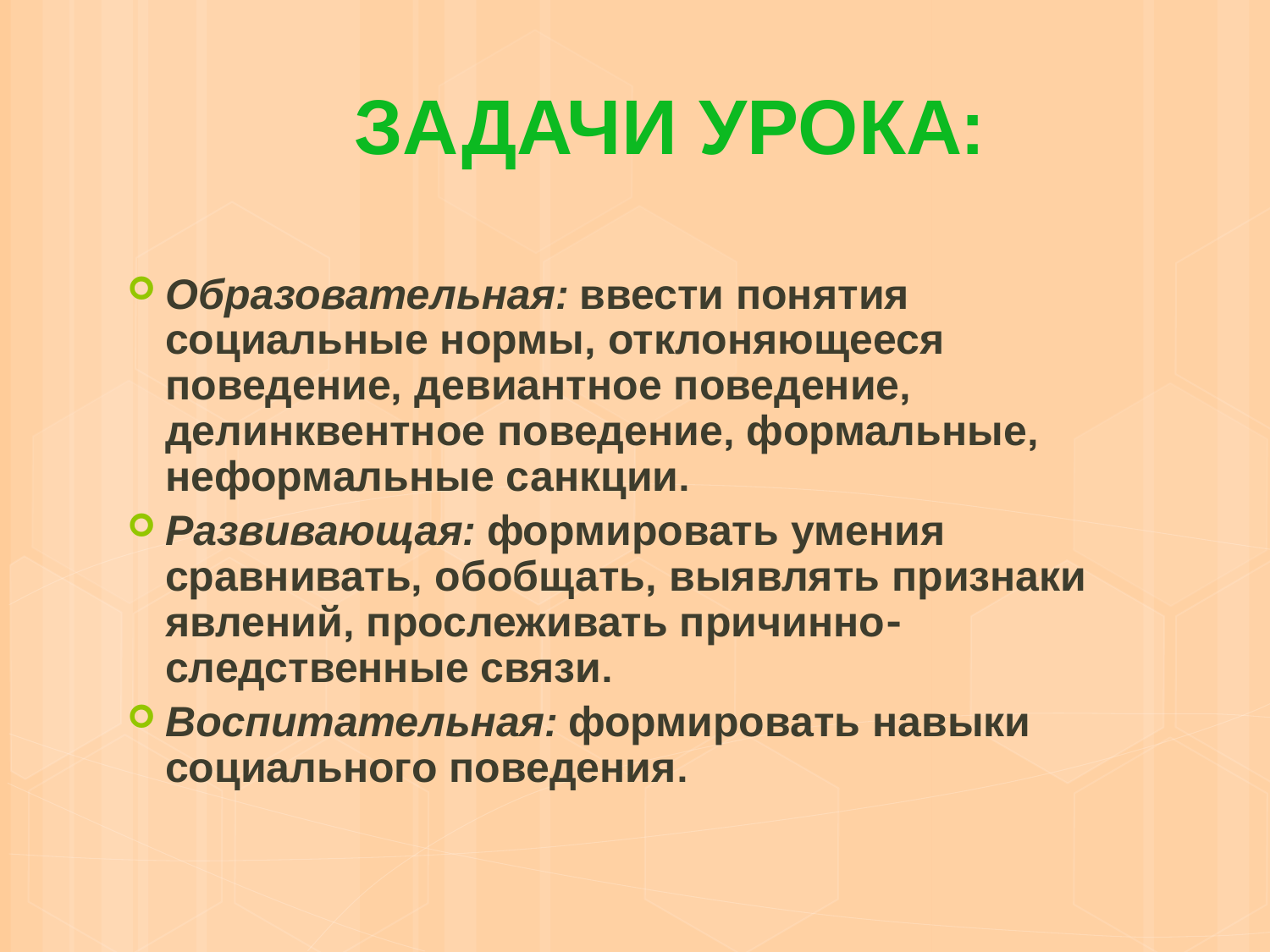

# ЗАДАЧИ УРОКА:
Образовательная: ввести понятия социальные нормы, отклоняющееся поведение, девиантное поведение, делинквентное поведение, формальные, неформальные санкции.
Развивающая: формировать умения сравнивать, обобщать, выявлять признаки явлений, прослеживать причинно-следственные связи.
Воспитательная: формировать навыки социального поведения.